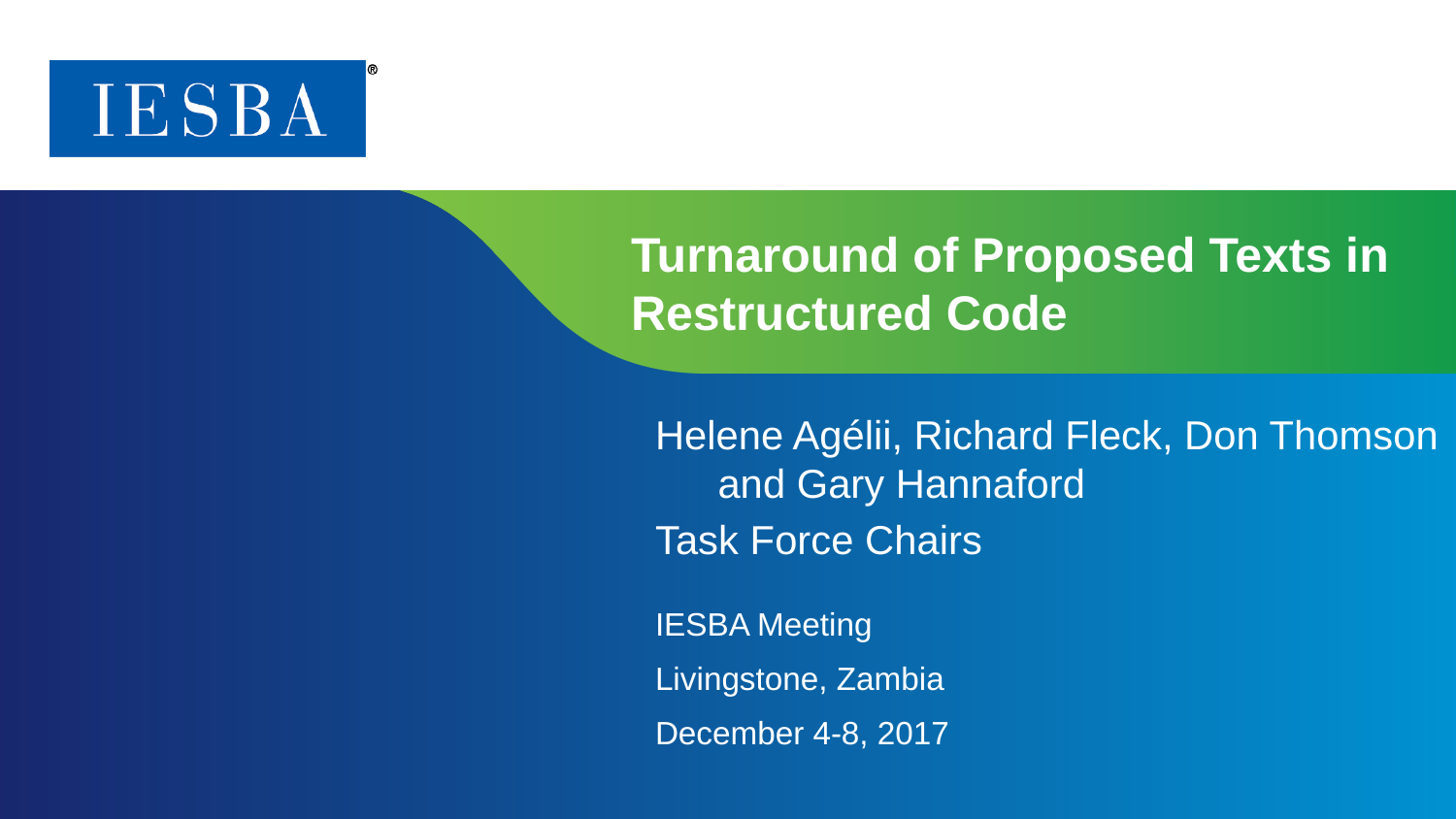

# Turnaround of Proposed Texts in Restructured Code
Helene Agélii, Richard Fleck, Don Thomson and Gary Hannaford
Task Force Chairs
IESBA Meeting
Livingstone, Zambia
December 4-8, 2017